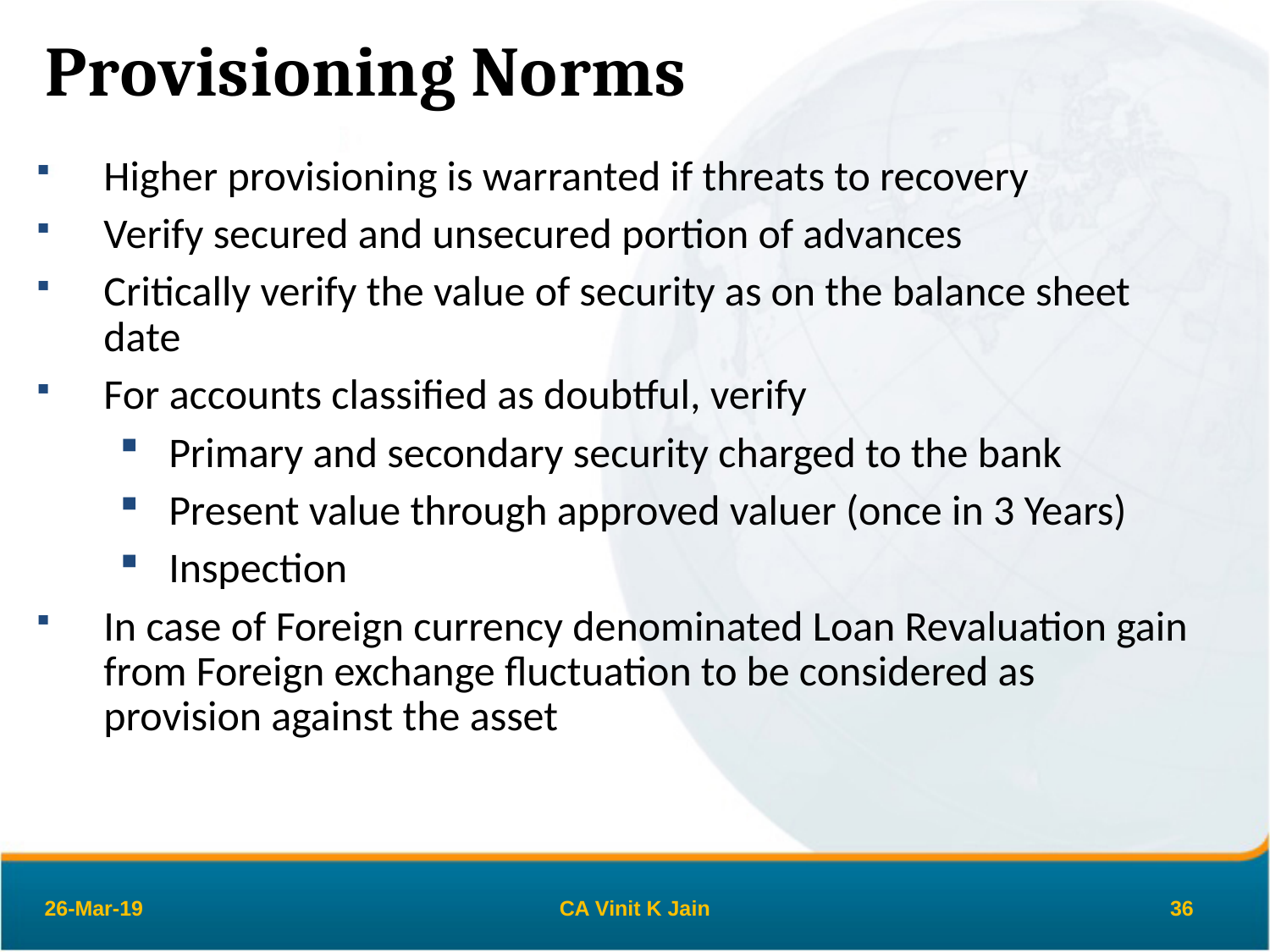

# Provisioning Norms
Higher provisioning is warranted if threats to recovery
Verify secured and unsecured portion of advances
Critically verify the value of security as on the balance sheet date
For accounts classified as doubtful, verify
Primary and secondary security charged to the bank
Present value through approved valuer (once in 3 Years)
Inspection
In case of Foreign currency denominated Loan Revaluation gain from Foreign exchange fluctuation to be considered as provision against the asset
26-Mar-19
CA Vinit K Jain
36